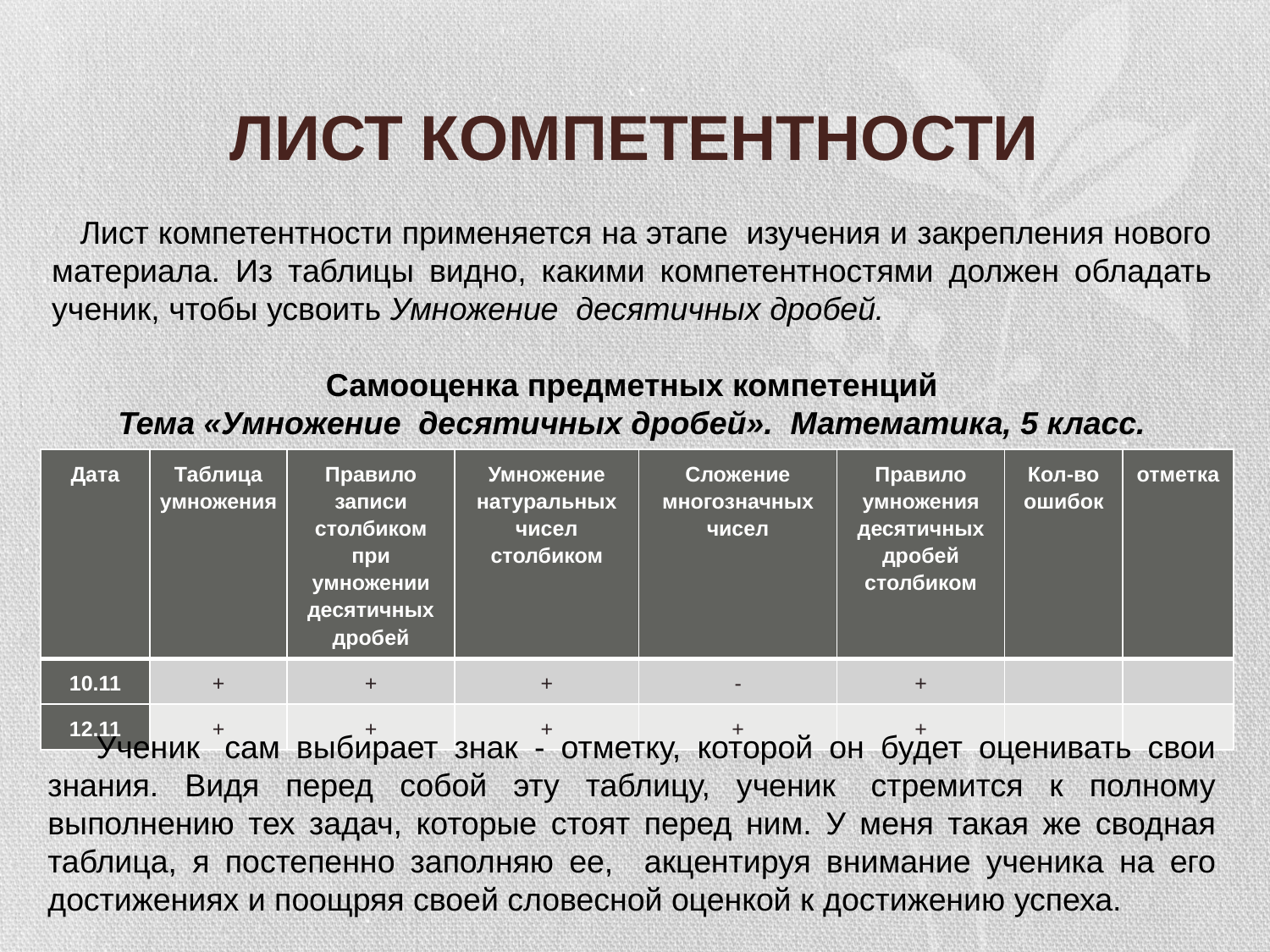

# ЛИСТ КОМПЕТЕНТНОСТИ
   Лист компетентности применяется на этапе  изучения и закрепления нового материала. Из таблицы видно, какими компетентностями должен обладать ученик, чтобы усвоить Умножение  десятичных дробей.

Самооценка предметных компетенций
Тема «Умножение  десятичных дробей».  Математика, 5 класс.
| Дата | Таблица умножения | Правило записи столбиком при умножении десятичных дробей | Умножение натуральных чисел столбиком | Сложение многозначных чисел | Правило умножения десятичных дробей столбиком | Кол-во ошибок | отметка |
| --- | --- | --- | --- | --- | --- | --- | --- |
| 10.11 | + | + | + | - | + |  |  |
| 12.11 | + | + | + | + | + |  |  |
   Ученик  сам выбирает знак - отметку, которой он будет оценивать свои знания. Видя перед собой эту таблицу, ученик  стремится к полному выполнению тех задач, которые стоят перед ним. У меня такая же сводная таблица, я постепенно заполняю ее,  акцентируя внимание ученика на его достижениях и поощряя своей словесной оценкой к достижению успеха.